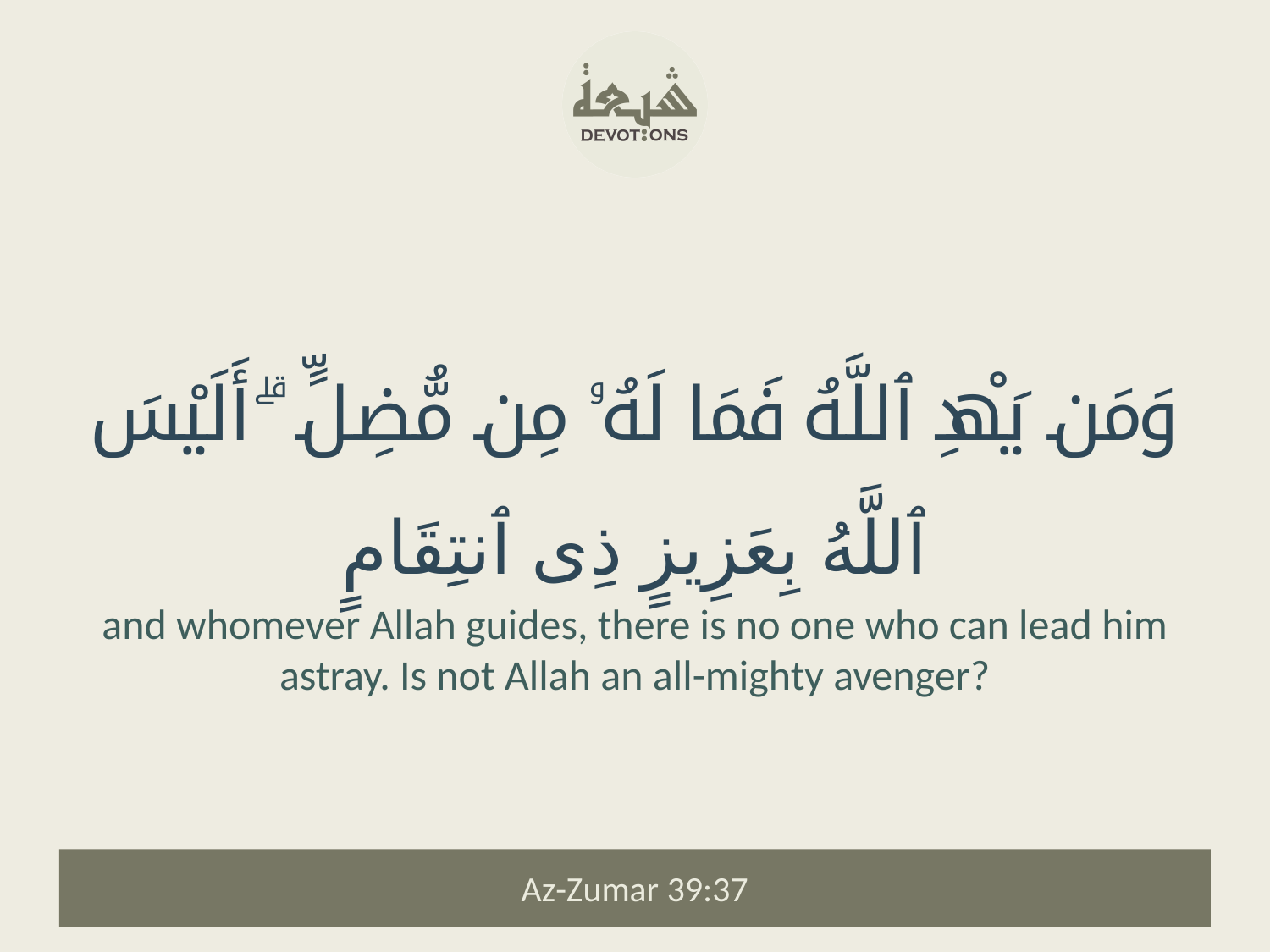

وَمَن يَهْدِ ٱللَّهُ فَمَا لَهُۥ مِن مُّضِلٍّ ۗ أَلَيْسَ ٱللَّهُ بِعَزِيزٍ ذِى ٱنتِقَامٍ
and whomever Allah guides, there is no one who can lead him astray. Is not Allah an all-mighty avenger?
Az-Zumar 39:37